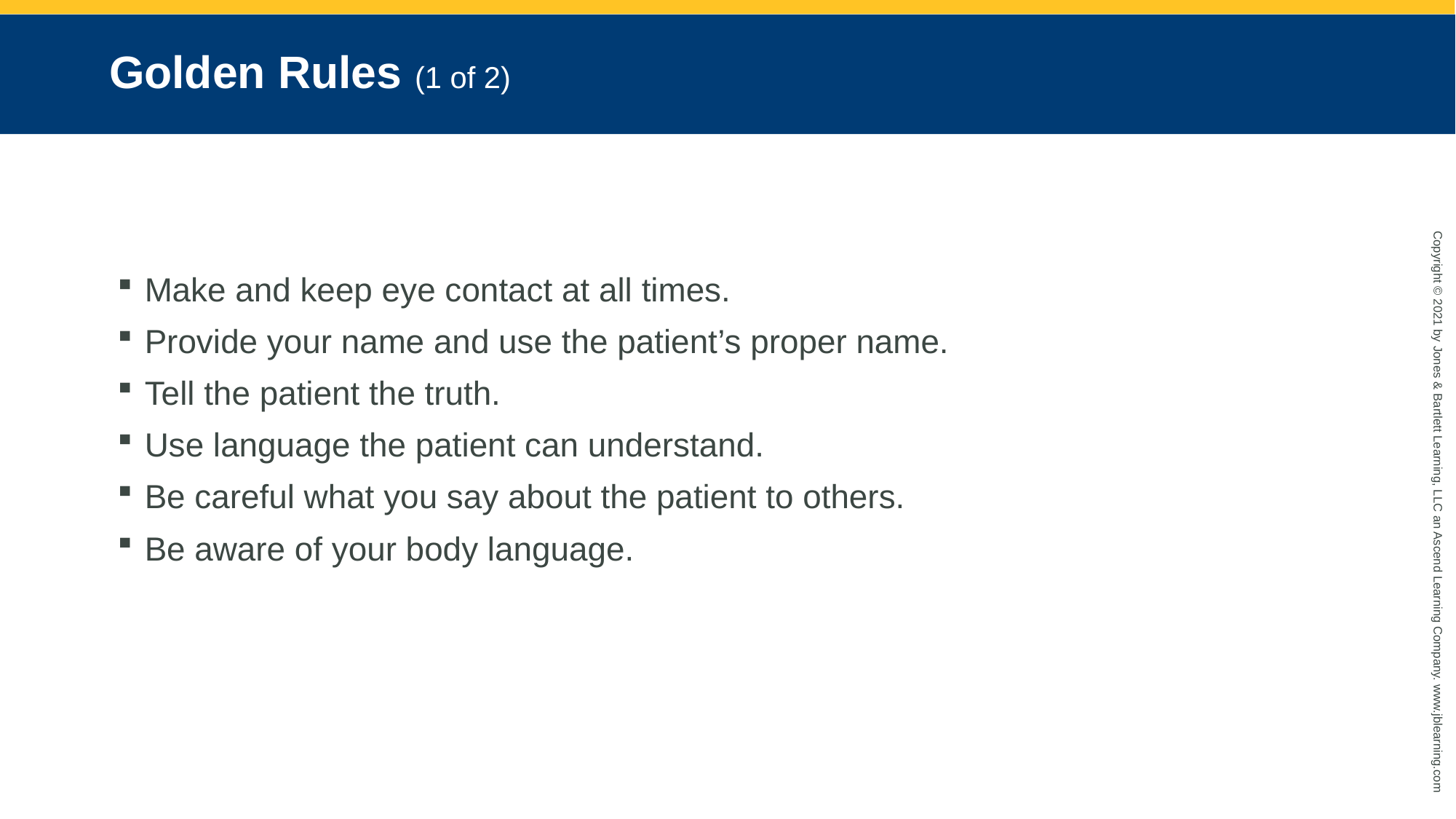

# Golden Rules (1 of 2)
Make and keep eye contact at all times.
Provide your name and use the patient’s proper name.
Tell the patient the truth.
Use language the patient can understand.
Be careful what you say about the patient to others.
Be aware of your body language.